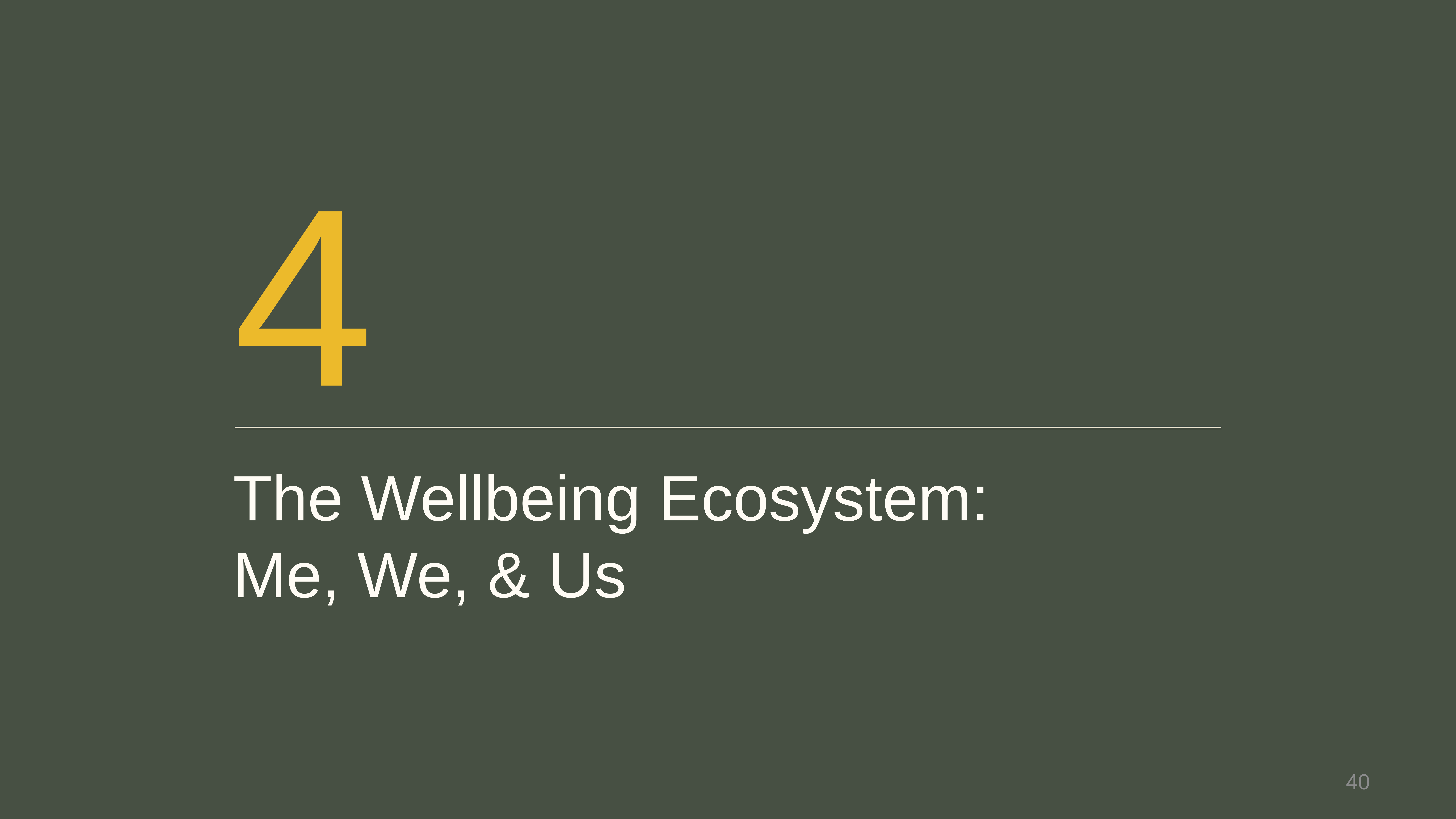

4

The Wellbeing Ecosystem: Me, We, & Us
40